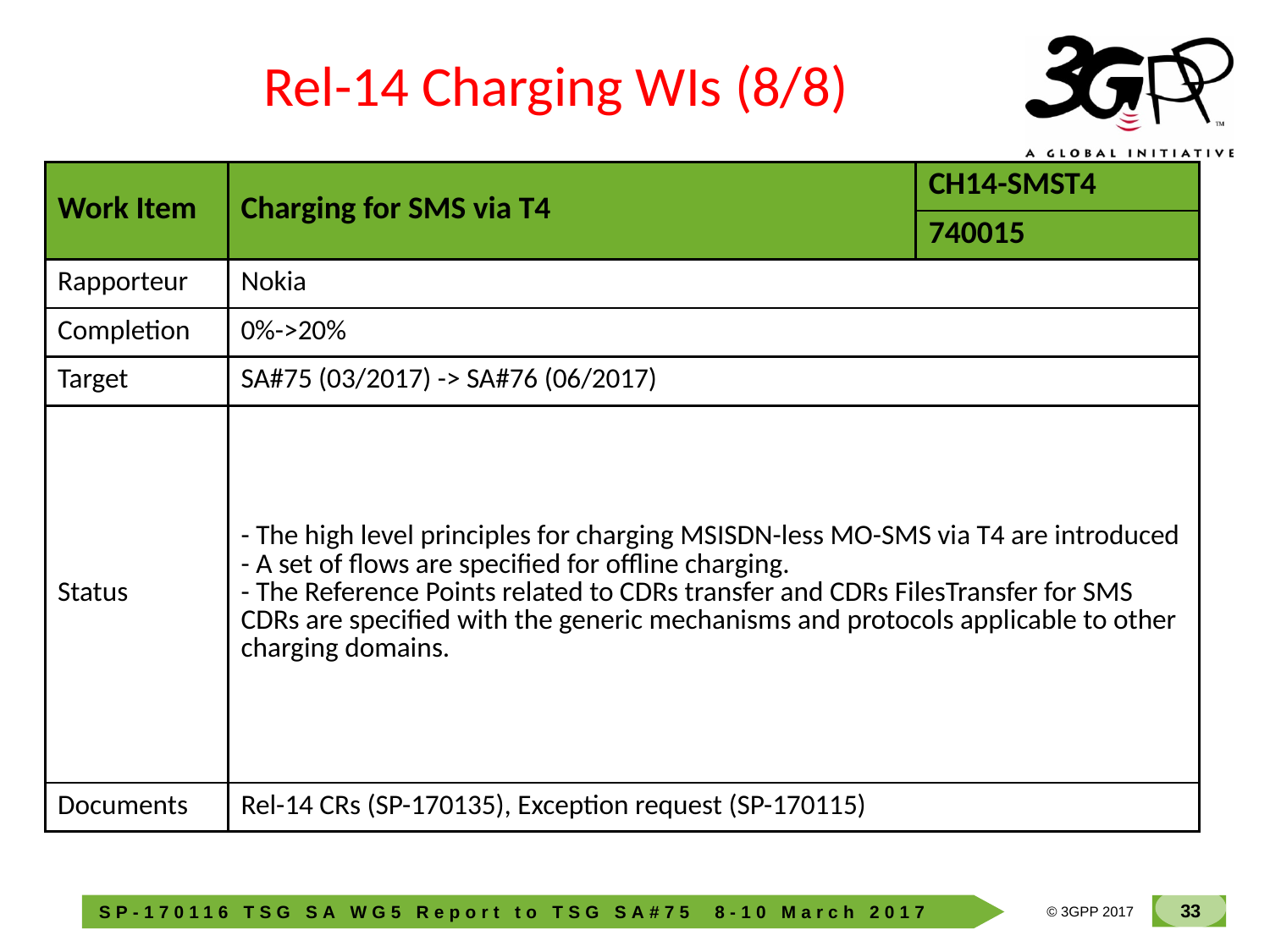

Rel-14 Charging WIs (8/8)
| Work Item | Charging for SMS via T4 | CH14-SMST4 |
| --- | --- | --- |
|  |  | 740015 |
| Rapporteur | Nokia |  |
| Completion | 0%->20% |  |
| Target | SA#75 (03/2017) -> SA#76 (06/2017) |  |
| Status | - The high level principles for charging MSISDN-less MO-SMS via T4 are introduced - A set of flows are specified for offline charging. - The Reference Points related to CDRs transfer and CDRs FilesTransfer for SMS CDRs are specified with the generic mechanisms and protocols applicable to other charging domains. |  |
| Documents | Rel-14 CRs (SP-170135), Exception request (SP-170115) |  |